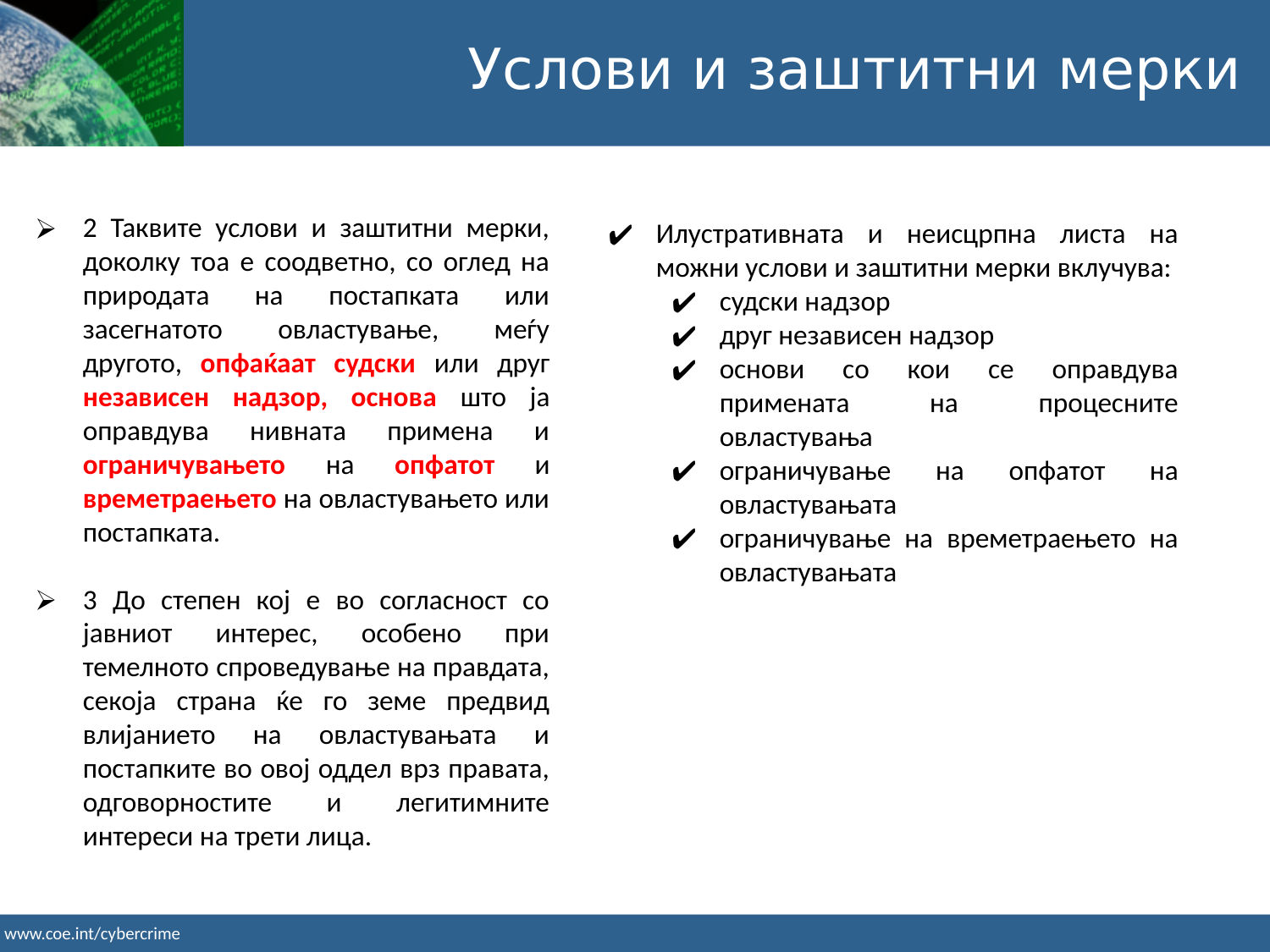

Услови и заштитни мерки
2 Таквите услови и заштитни мерки, доколку тоа е соодветно, со оглед на природата на постапката или засегнатото овластување, меѓу другото, опфаќаат судски или друг независен надзор, основа што ја оправдува нивната примена и ограничувањето на опфатот и времетраењето на овластувањето или постапката.

3 До степен кој е во согласност со јавниот интерес, особено при темелното спроведување на правдата, секоја страна ќе го земе предвид влијанието на овластувањата и постапките во овој оддел врз правата, одговорностите и легитимните интереси на трети лица.
Илустративната и неисцрпна листа на можни услови и заштитни мерки вклучува:
судски надзор
друг независен надзор
основи со кои се оправдува примената на процесните овластувања
ограничување на опфатот на овластувањата
ограничување на времетраењето на овластувањата